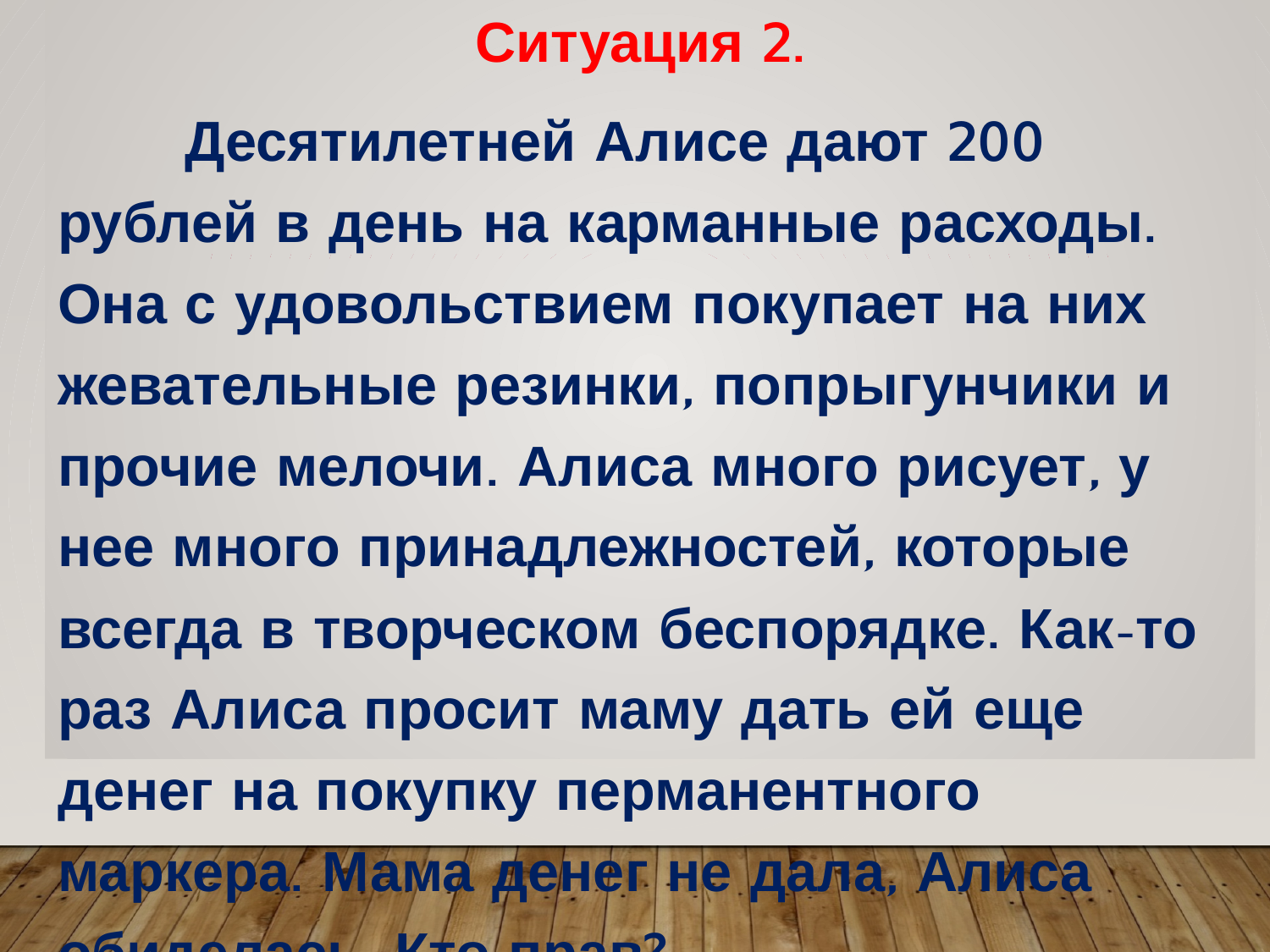

Ситуация 2.
	Десятилетней Алисе дают 200 рублей в день на карманные расходы. Она с удовольствием покупает на них жевательные резинки, попрыгунчики и прочие мелочи. Алиса много рисует, у нее много принадлежностей, которые всегда в творческом беспорядке. Как-то раз Алиса просит маму дать ей еще денег на покупку перманентного маркера. Мама денег не дала, Алиса обиделась. Кто прав?
#